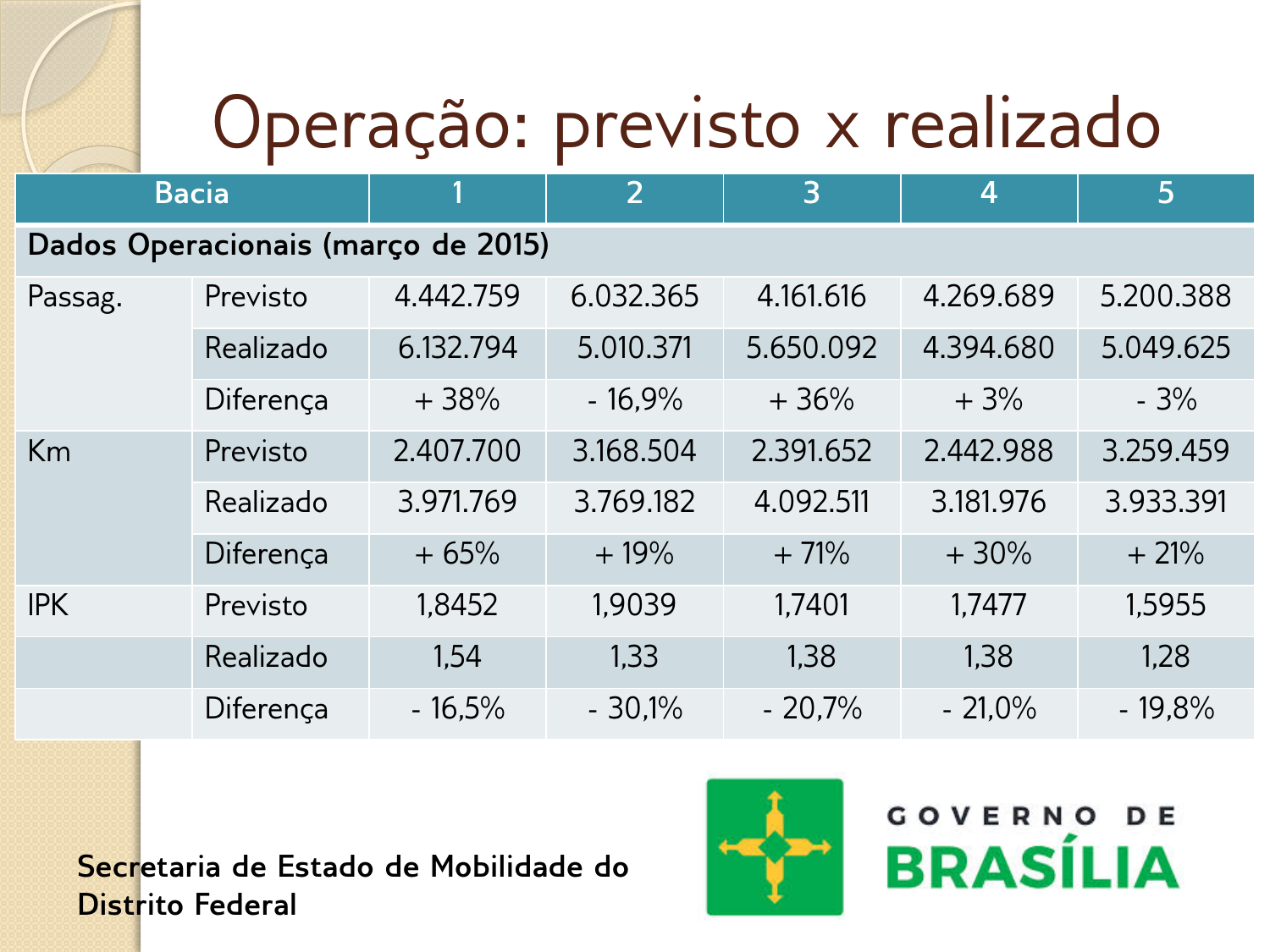

# Operação: previsto x realizado
| Bacia |  | 1 | 2 | 3 | 4 | 5 |
| --- | --- | --- | --- | --- | --- | --- |
| Dados Operacionais (março de 2015) |  |  |  |  |  |  |
| Passag. | Previsto | 4.442.759 | 6.032.365 | 4.161.616 | 4.269.689 | 5.200.388 |
|  | Realizado | 6.132.794 | 5.010.371 | 5.650.092 | 4.394.680 | 5.049.625 |
|  | Diferença | + 38% | - 16,9% | + 36% | + 3% | - 3% |
| Km | Previsto | 2.407.700 | 3.168.504 | 2.391.652 | 2.442.988 | 3.259.459 |
|  | Realizado | 3.971.769 | 3.769.182 | 4.092.511 | 3.181.976 | 3.933.391 |
|  | Diferença | + 65% | + 19% | + 71% | + 30% | + 21% |
| IPK | Previsto | 1,8452 | 1,9039 | 1,7401 | 1,7477 | 1,5955 |
|  | Realizado | 1,54 | 1,33 | 1,38 | 1,38 | 1,28 |
|  | Diferença | - 16,5% | - 30,1% | - 20,7% | - 21,0% | - 19,8% |